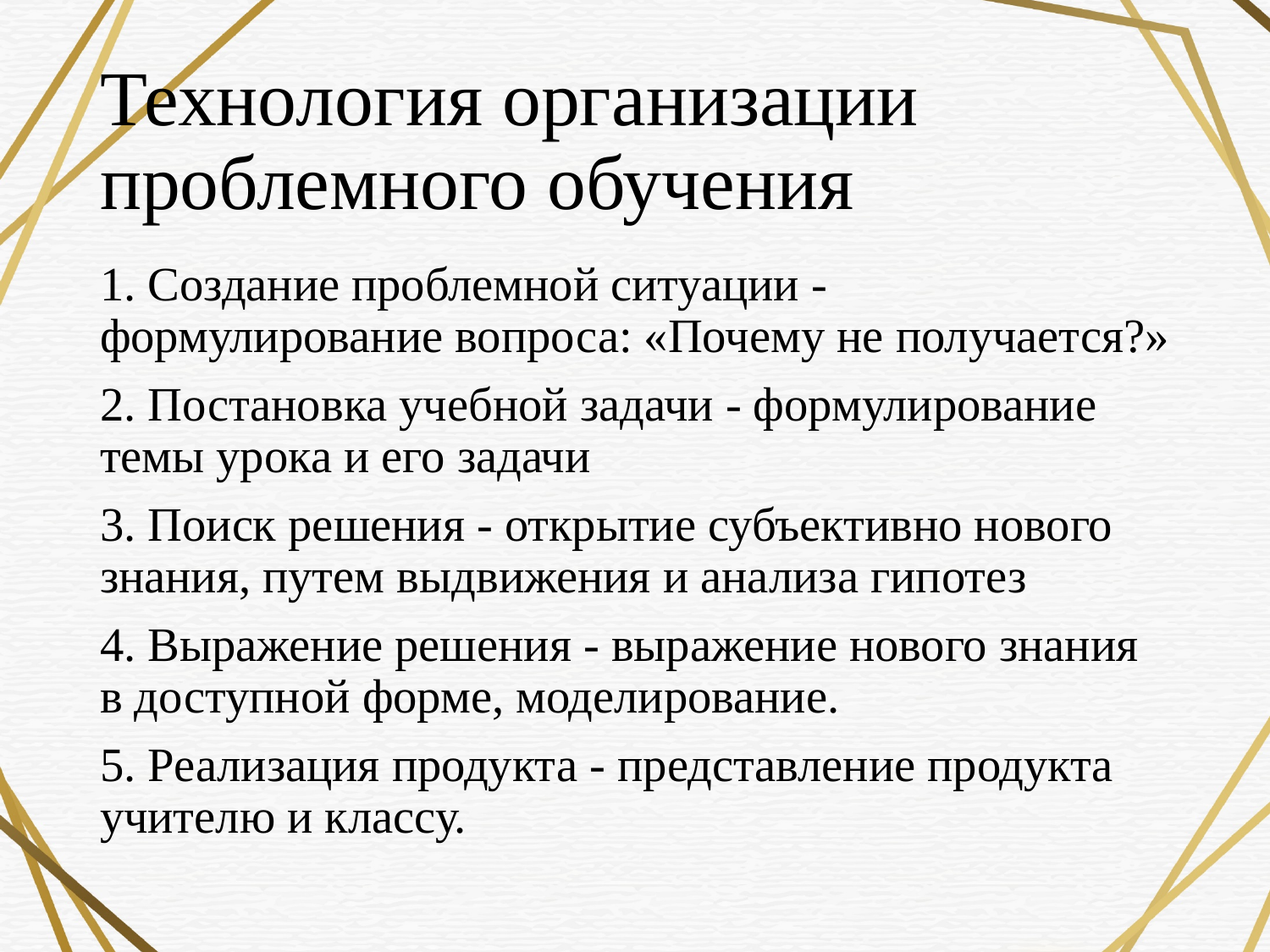

# Технология организации проблемного обучения
1. Создание проблемной ситуации - формулирование вопроса: «Почему не получается?»
2. Постановка учебной задачи - формулирование темы урока и его задачи
3. Поиск решения - открытие субъективно нового знания, путем выдвижения и анализа гипотез
4. Выражение решения - выражение нового знания в доступной форме, моделирование.
5. Реализация продукта - представление продукта учителю и классу.